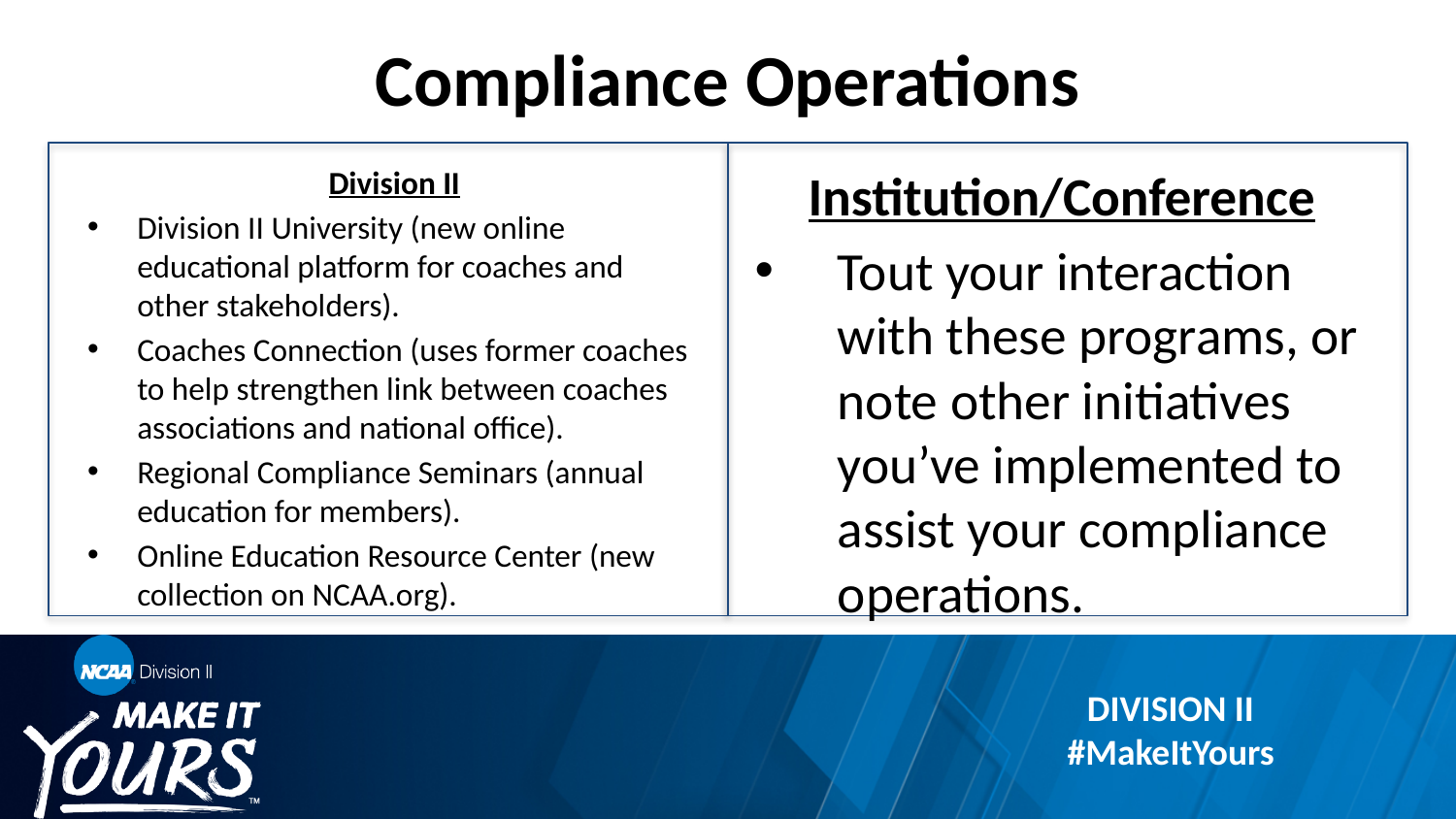

# Compliance Operations
Division II
Division II University (new online educational platform for coaches and other stakeholders).
Coaches Connection (uses former coaches to help strengthen link between coaches associations and national office).
Regional Compliance Seminars (annual education for members).
Online Education Resource Center (new collection on NCAA.org).
Institution/Conference
Tout your interaction with these programs, or note other initiatives you’ve implemented to assist your compliance operations.